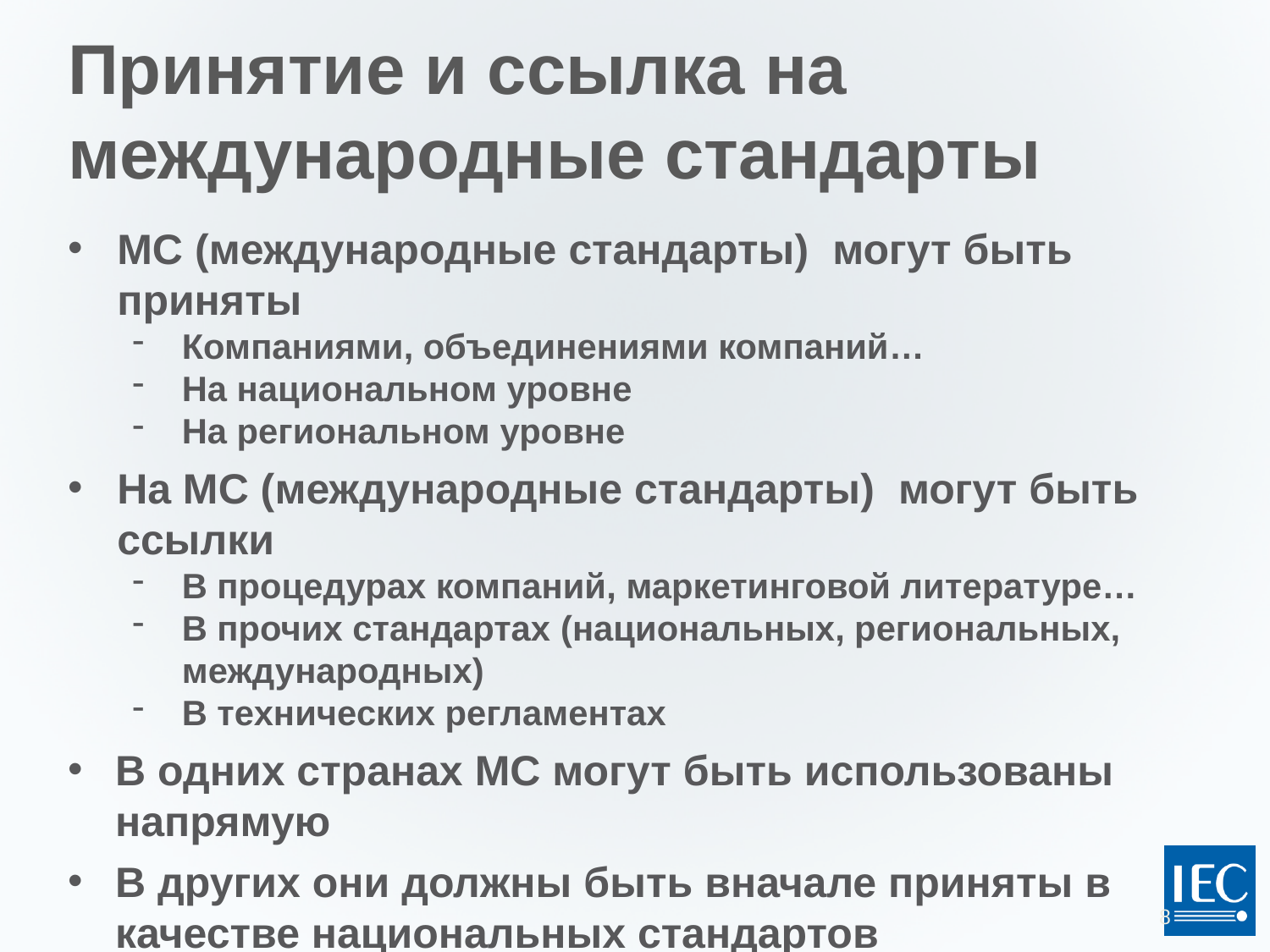

# Принятие и ссылка на международные стандарты
МС (международные стандарты)  могут быть приняты
Компаниями, объединениями компаний…
На национальном уровне
На региональном уровне
На МС (международные стандарты)  могут быть ссылки
В процедурах компаний, маркетинговой литературе…
В прочих стандартах (национальных, региональных, международных)
В технических регламентах
В одних странах МС могут быть использованы напрямую
В других они должны быть вначале приняты в качестве национальных стандартов
8